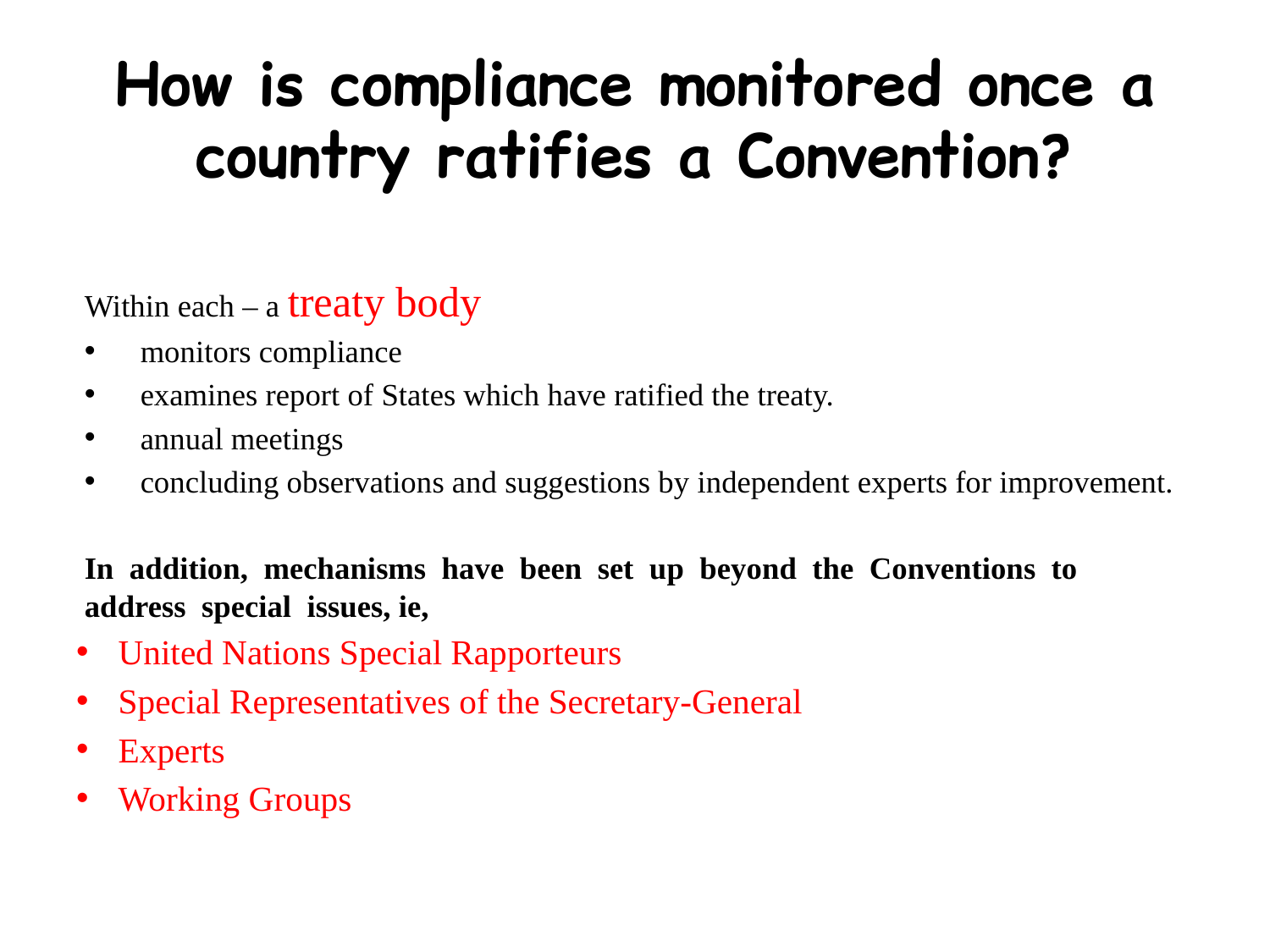

# How is compliance monitored once a country ratifies a Convention?

Within each – a treaty body
monitors compliance
examines report of States which have ratified the treaty.
annual meetings
concluding observations and suggestions by independent experts for improvement.

In  addition,  mechanisms  have  been  set  up  beyond  the  Conventions  to  address  special  issues, ie,
United Nations Special Rapporteurs
Special Representatives of the Secretary-General
Experts
Working Groups